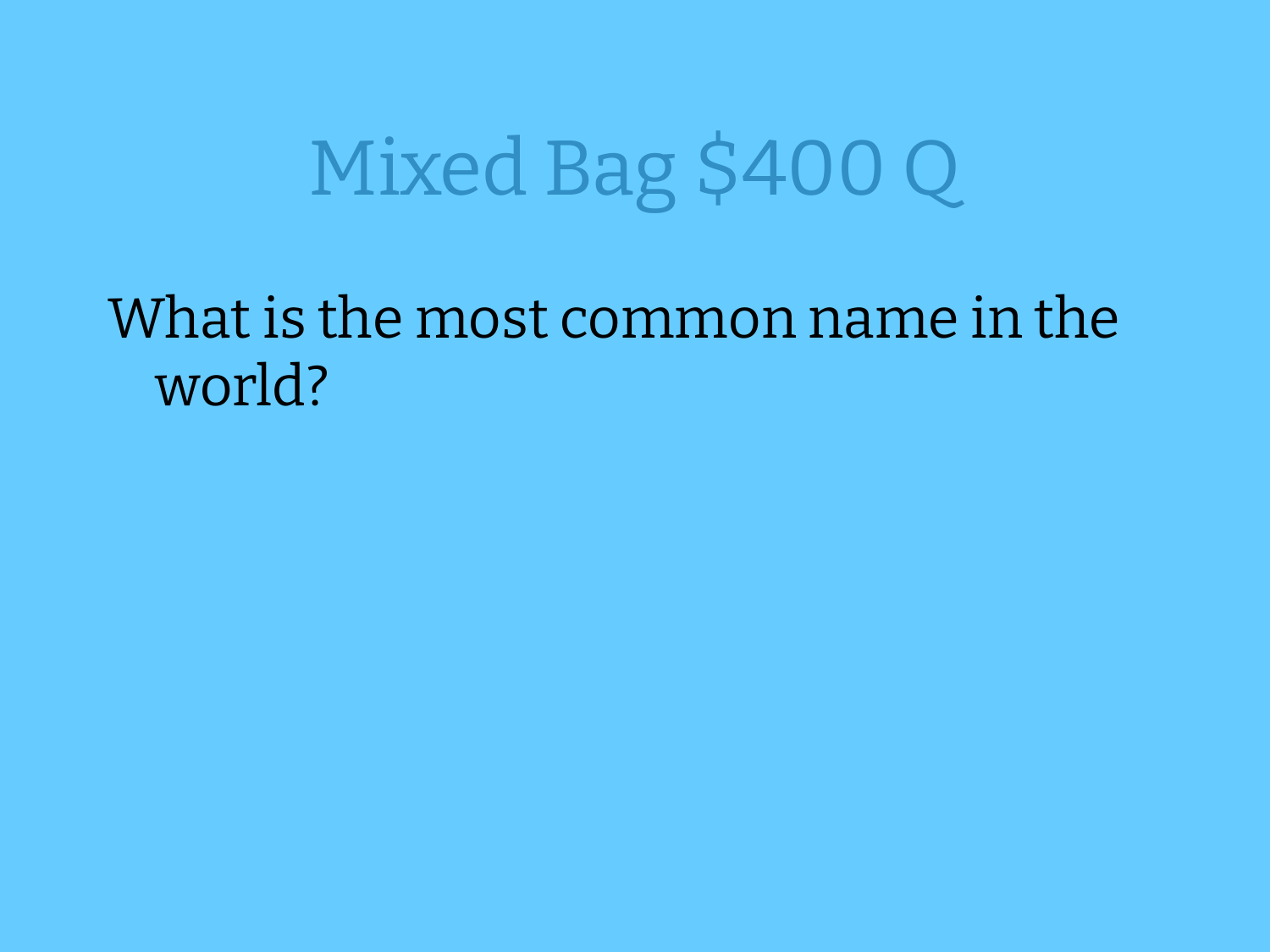

# Mixed Bag $400 Q
What is the most common name in the world?